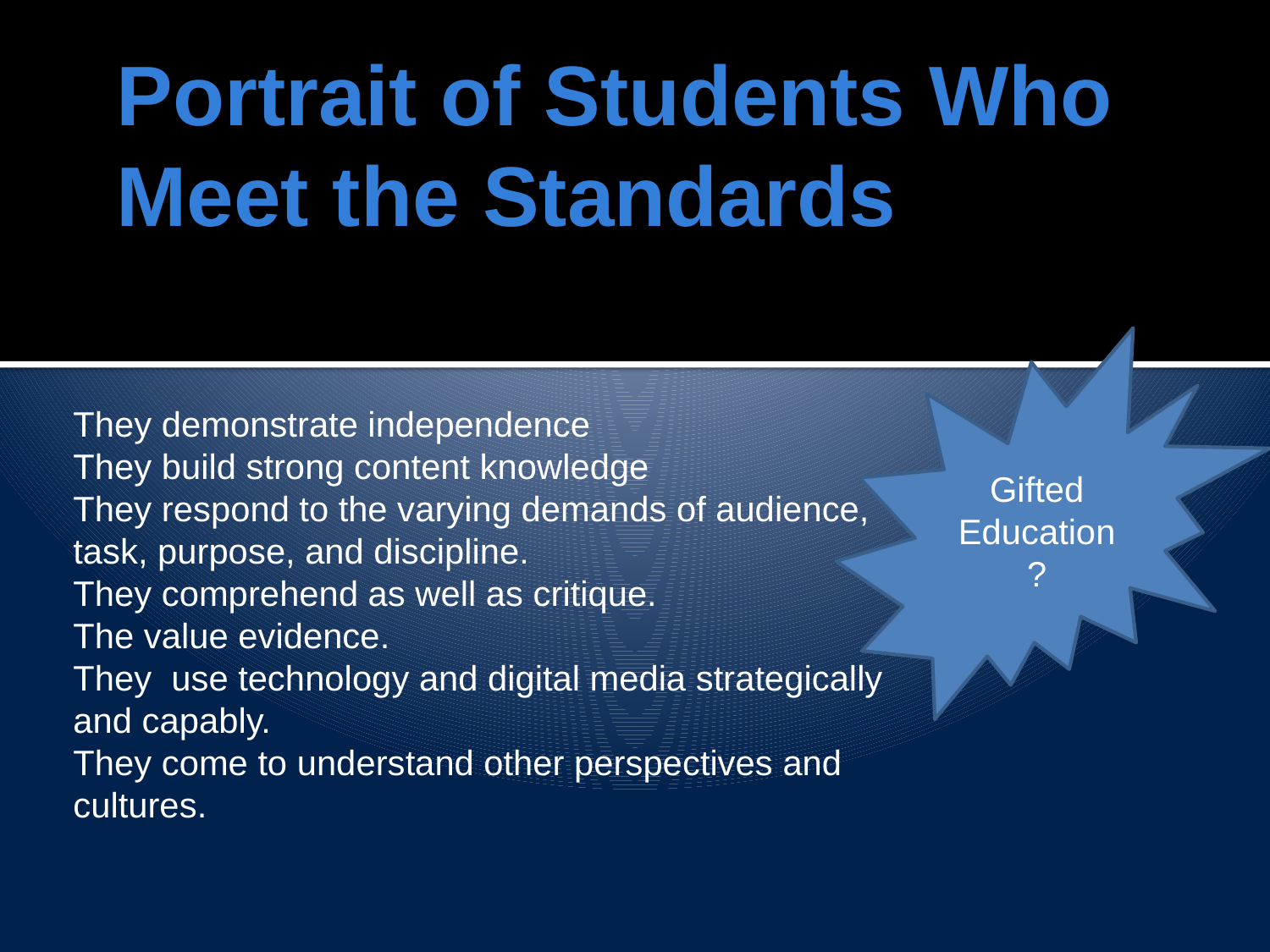

# Portrait of Students Who Meet the Standards
Gifted Education?
They demonstrate independence
They build strong content knowledge
They respond to the varying demands of audience, task, purpose, and discipline.
They comprehend as well as critique.
The value evidence.
They  use technology and digital media strategically and capably.
They come to understand other perspectives and cultures.